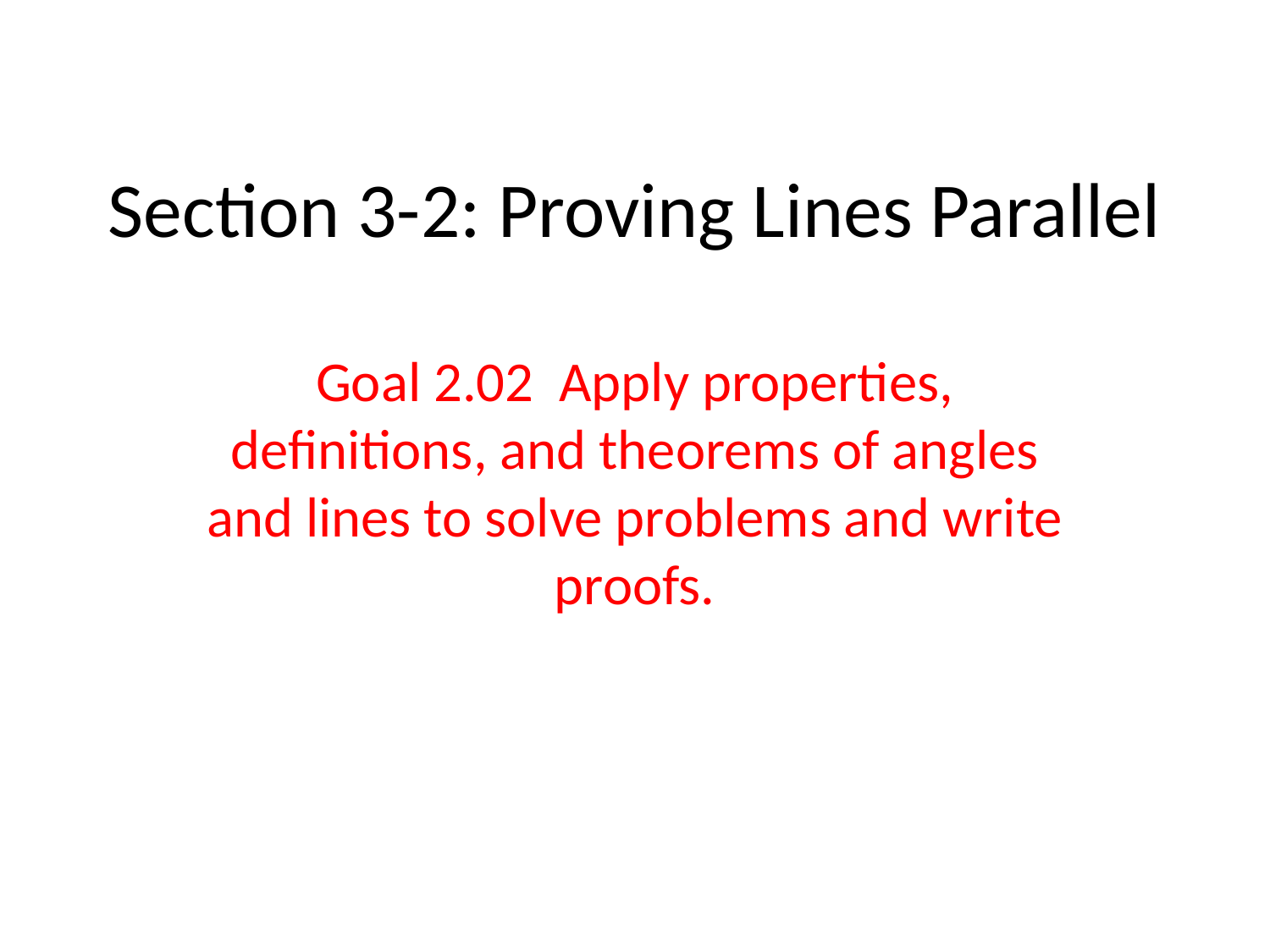

# Section 3-2: Proving Lines Parallel
Goal 2.02  Apply properties, definitions, and theorems of angles and lines to solve problems and write proofs.